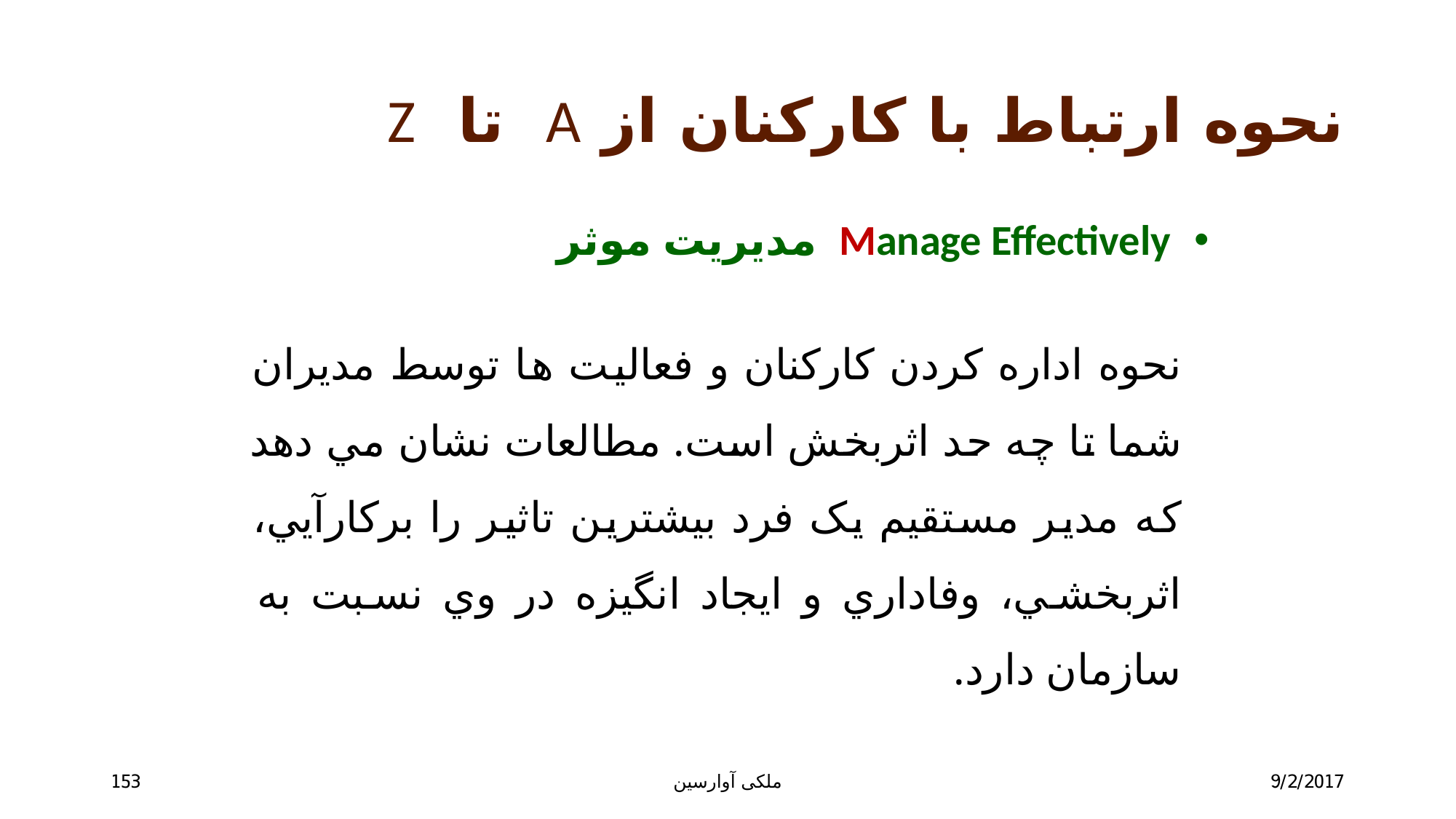

# نحوه ارتباط با کارکنان از A  تا  Z
 Manage Effectively  مديريت موثر
نحوه اداره کردن کارکنان و فعاليت ها توسط مديران شما تا چه حد اثربخش است. مطالعات نشان مي دهد که مدير مستقيم يک فرد بيشترين تاثير را برکارآيي، اثربخشي، وفاداري و ايجاد انگيزه در وي نسبت به سازمان دارد.
153
ملکی آوارسین
9/2/2017